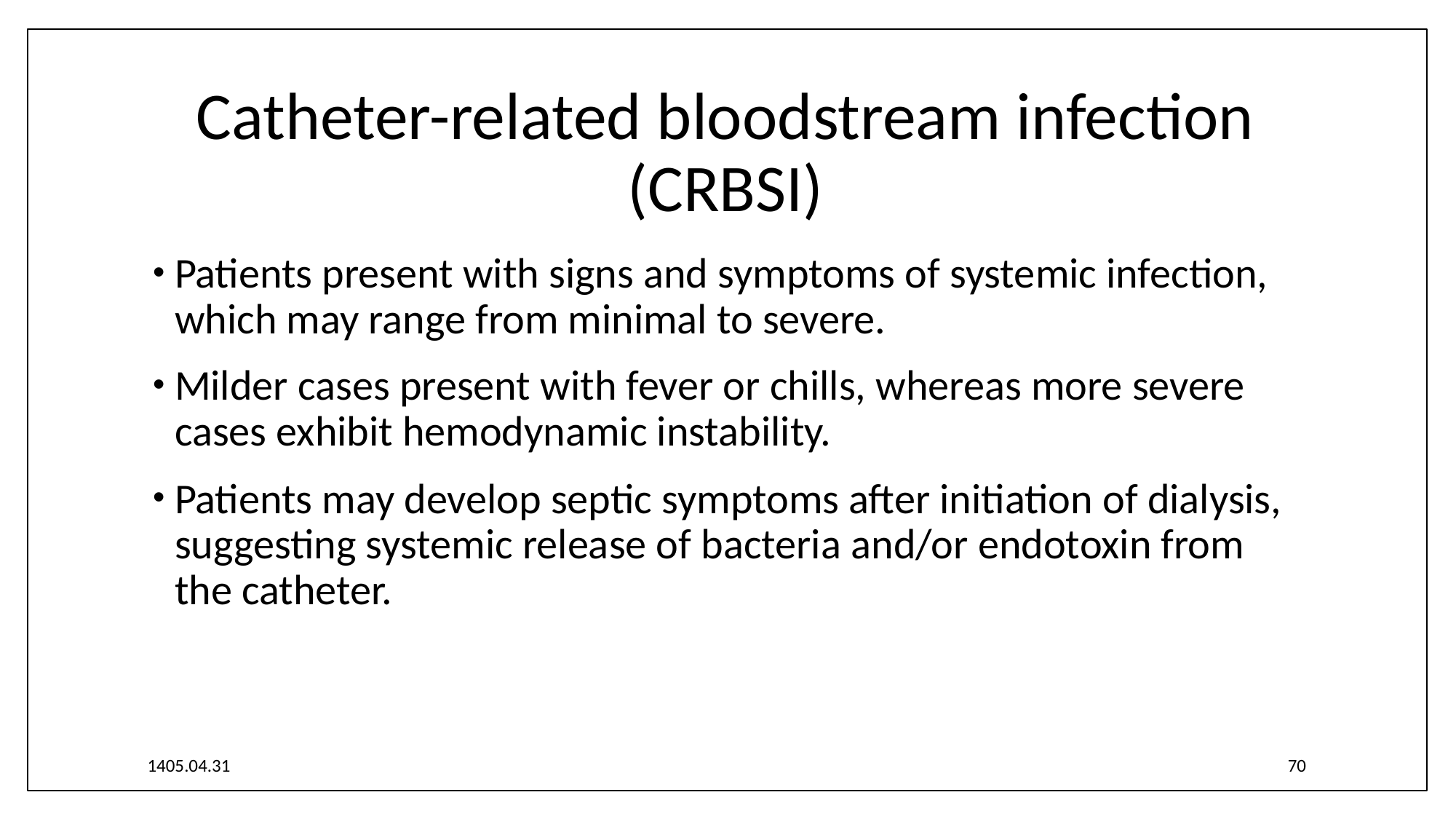

# Catheter-related bloodstream infection (CRBSI)
Patients present with signs and symptoms of systemic infection, which may range from minimal to severe.
Milder cases present with fever or chills, whereas more severe cases exhibit hemodynamic instability.
Patients may develop septic symptoms after initiation of dialysis, suggesting systemic release of bacteria and/or endotoxin from the catheter.
1405.04.31
70